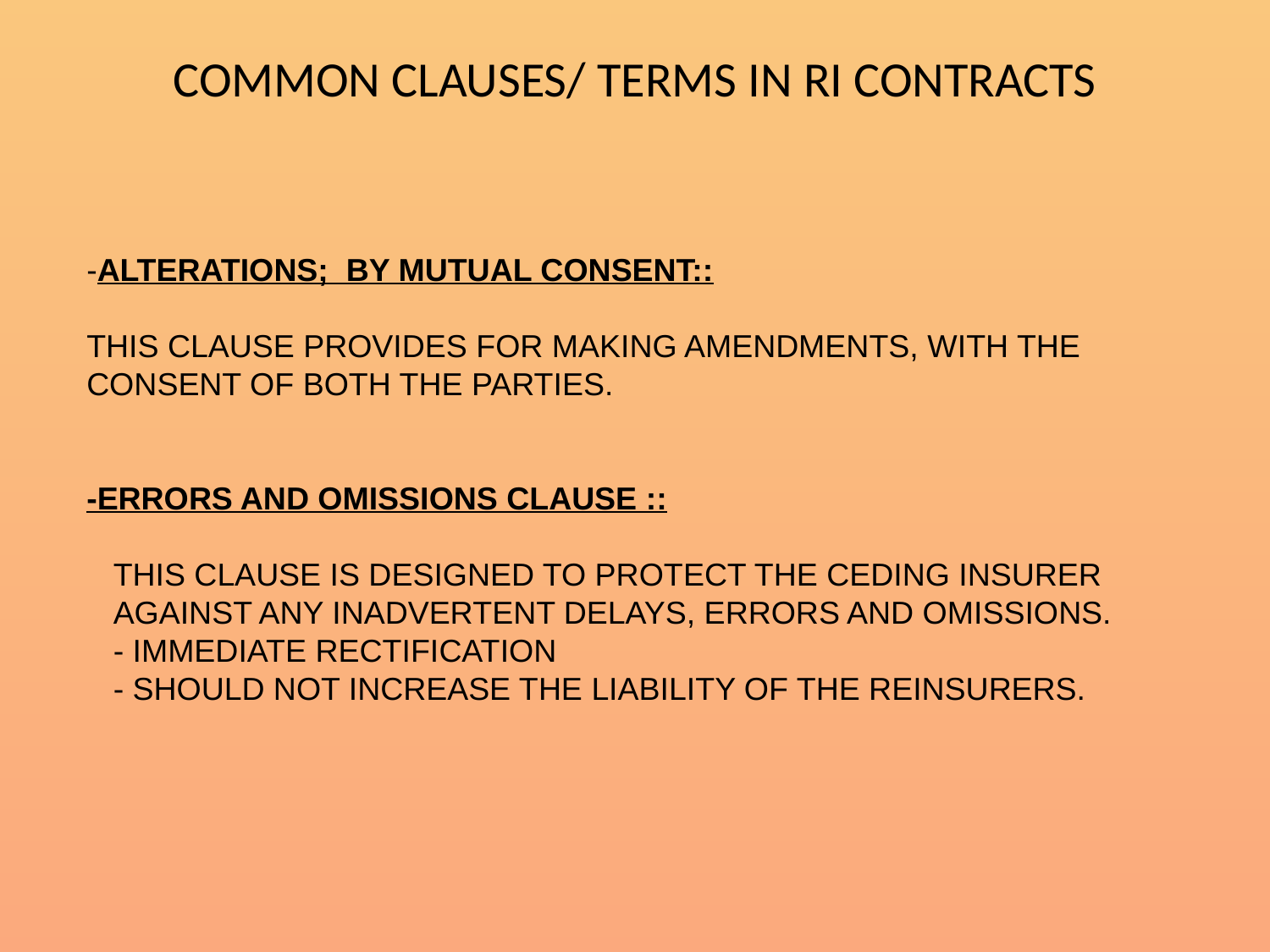

# COMMON CLAUSES/ TERMS IN RI CONTRACTS
-ALTERATIONS;  BY MUTUAL CONSENT::

THIS CLAUSE PROVIDES FOR MAKING AMENDMENTS, WITH THE
CONSENT OF BOTH THE PARTIES.

-ERRORS AND OMISSIONS CLAUSE ::

   THIS CLAUSE IS DESIGNED TO PROTECT THE CEDING INSURER
   AGAINST ANY INADVERTENT DELAYS, ERRORS AND OMISSIONS.
   - IMMEDIATE RECTIFICATION
   - SHOULD NOT INCREASE THE LIABILITY OF THE REINSURERS.